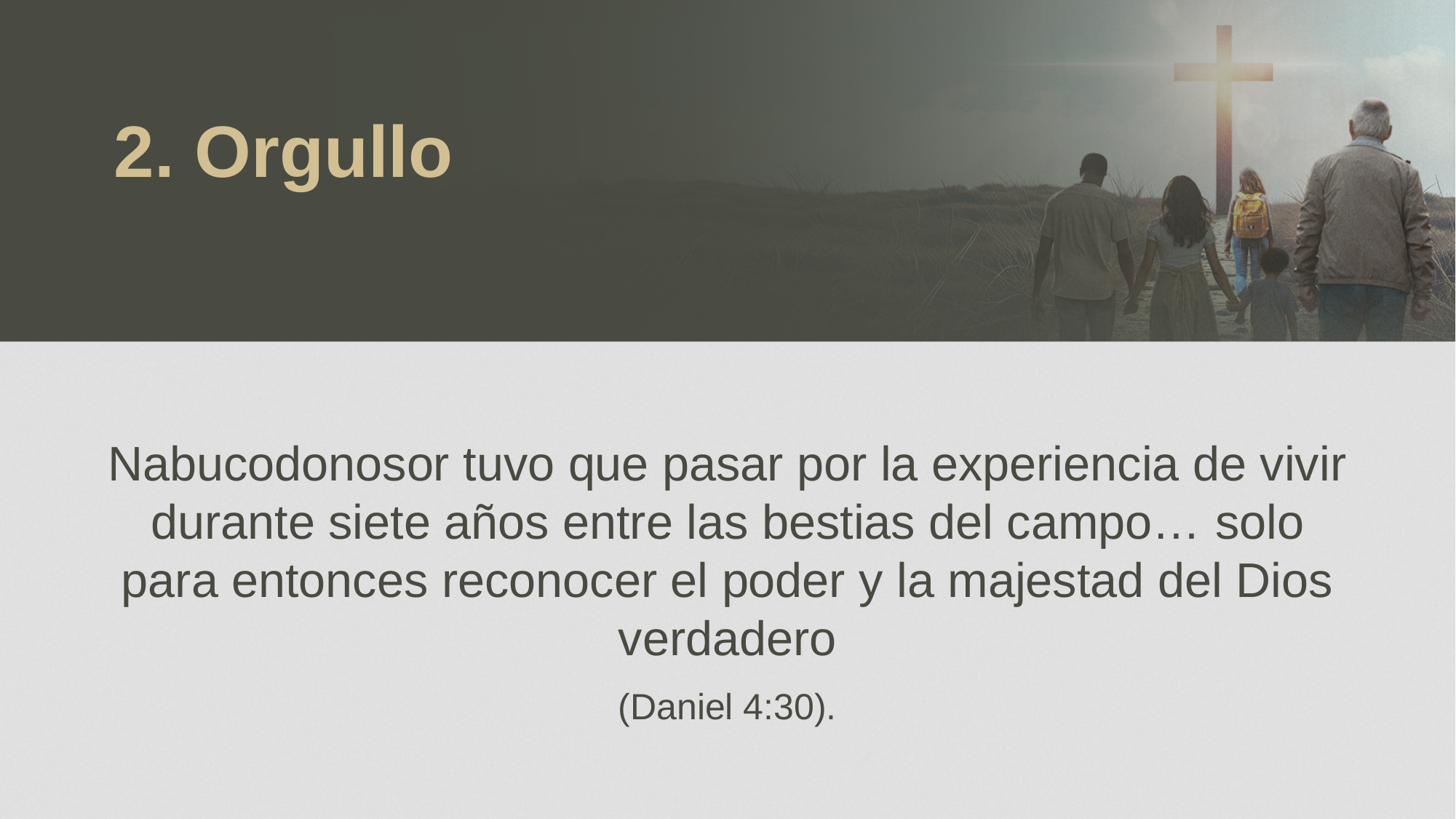

2. Orgullo
Nabucodonosor tuvo que pasar por la experiencia de vivir durante siete años entre las bestias del campo… solo para entonces reconocer el poder y la majestad del Dios verdadero
(Daniel 4:30).